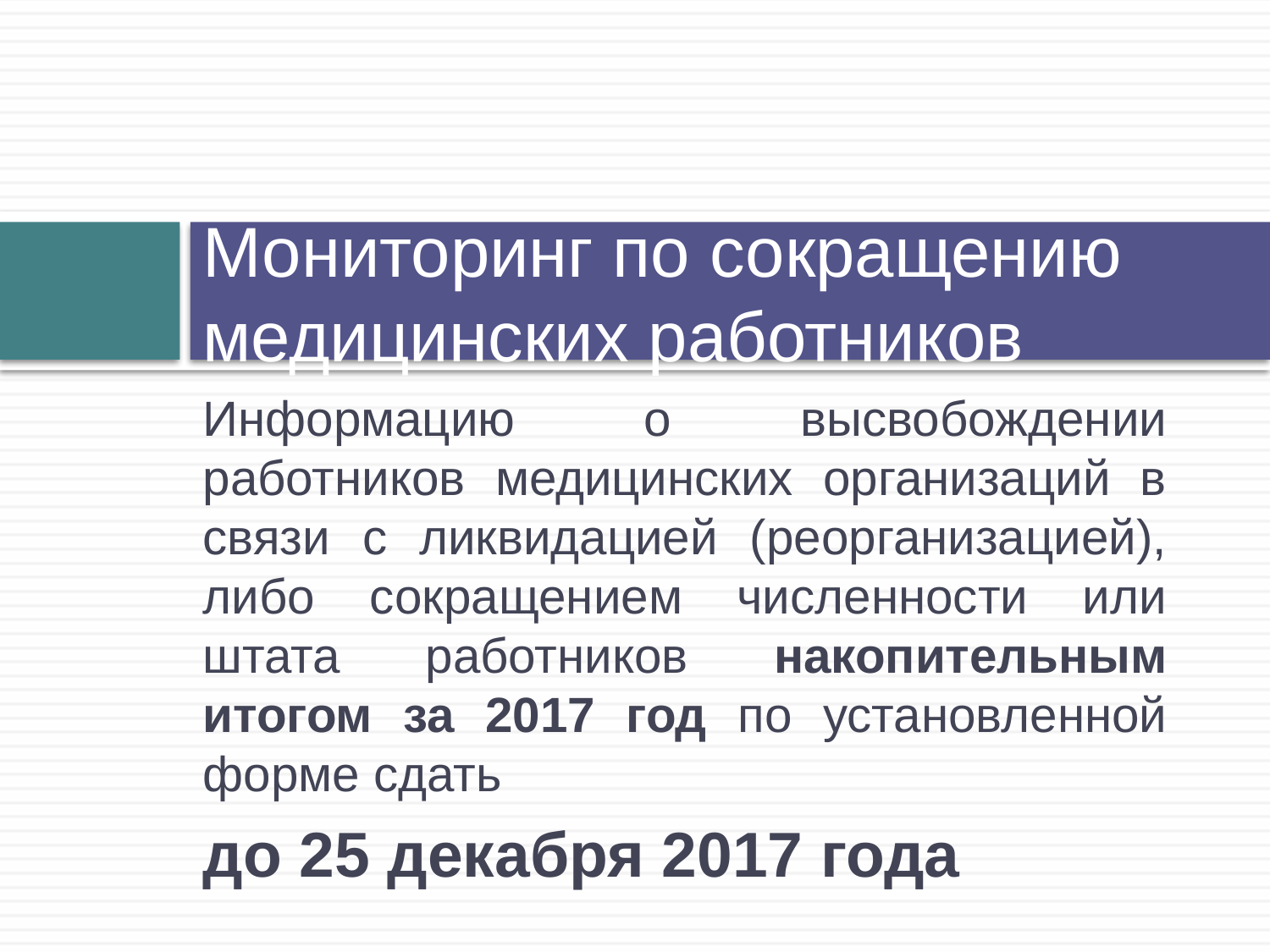

# Мониторинг по сокращению медицинских работников
Информацию о высвобождении работников медицинских организаций в связи с ликвидацией (реорганизацией), либо сокращением численности или штата работников накопительным итогом за 2017 год по установленной форме сдать
до 25 декабря 2017 года